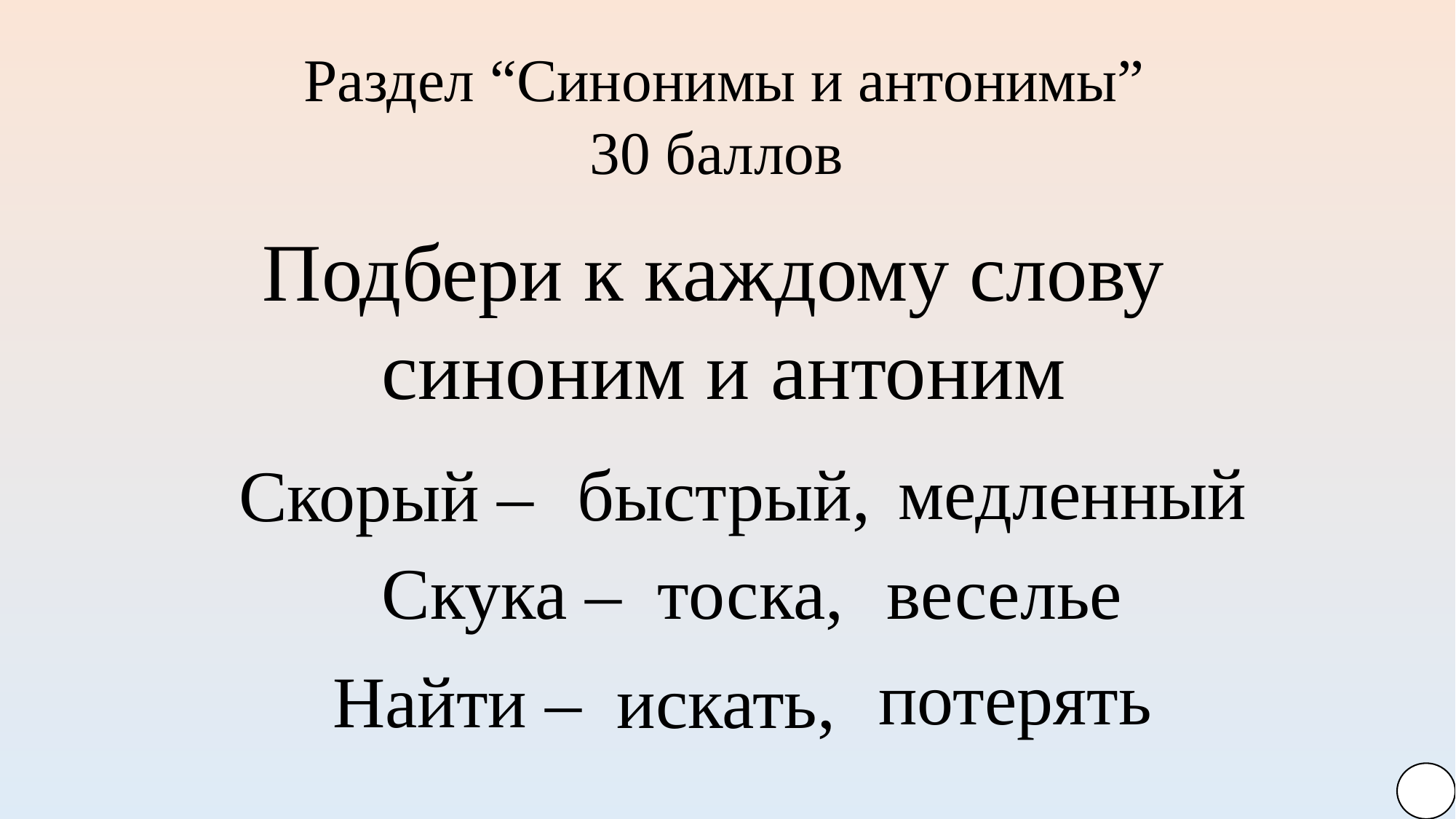

Раздел “Синонимы и антонимы”
30 баллов

Подбери к каждому слову
синоним и антоним

медленный
быстрый,
Скорый –
Скука –
тоска,
веселье
потерять
Найти –
искать,